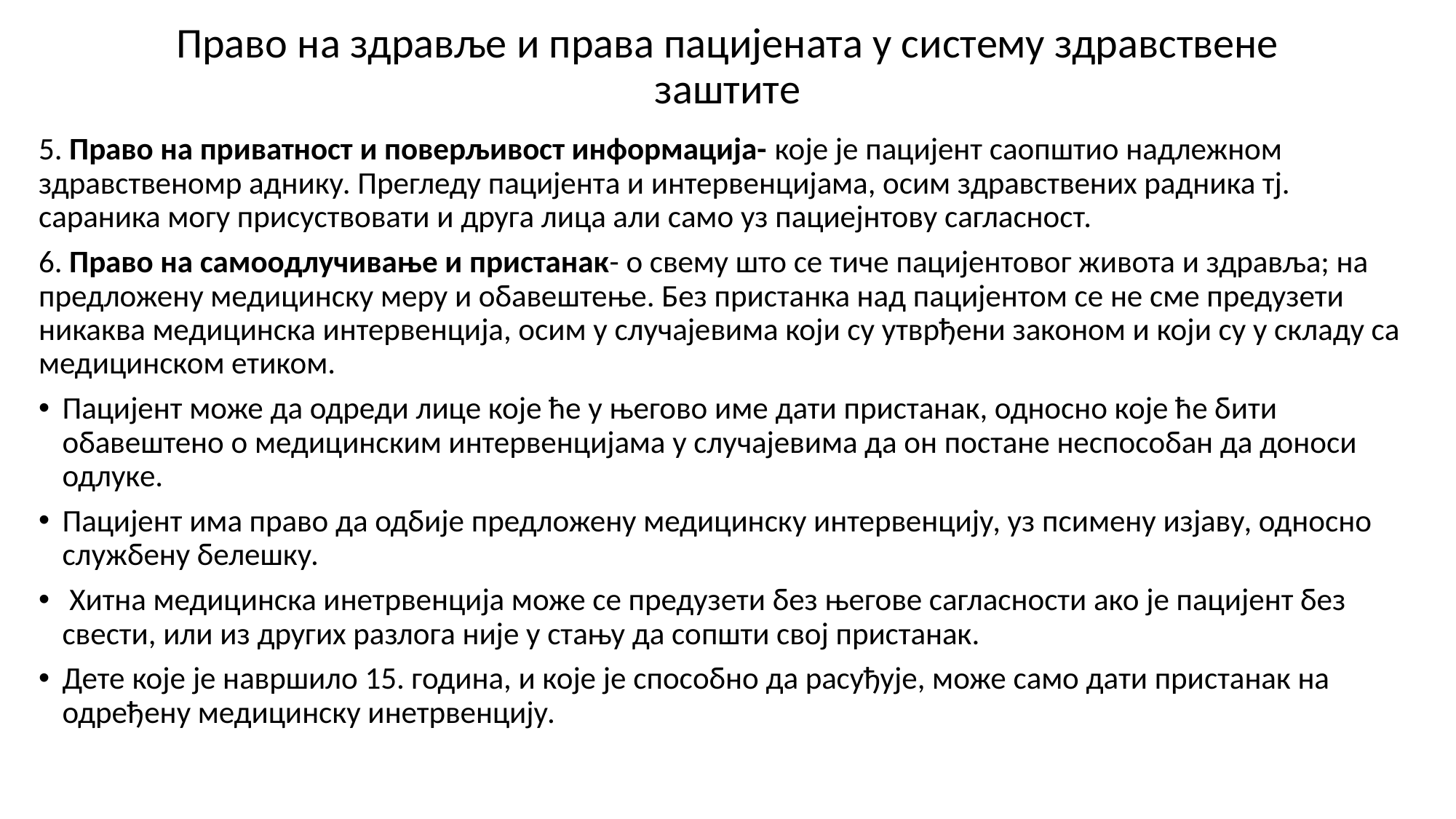

# Право на здравље и права пацијената у систему здравствене заштите
5. Право на приватност и поверљивост информација- које је пацијент саопштио надлежном здравственомр аднику. Прегледу пацијента и интервенцијама, осим здравствених радника тј. сараника могу присуствовати и друга лица али само уз пациејнтову сагласност.
6. Право на самоодлучивање и пристанак- о свему што се тиче пацијентовог живота и здравља; на предложену медицинску меру и обавештење. Без пристанка над пацијентом се не сме предузети никаква медицинска интервенција, осим у случајевима који су утврђени законом и који су у складу са медицинском етиком.
Пацијент може да одреди лице које ће у његово име дати пристанак, односно које ће бити обавештено о медицинским интервенцијама у случајевима да он постане неспособан да доноси одлуке.
Пацијент има право да одбије предложену медицинску интервенцију, уз псимену изјаву, односно службену белешку.
 Хитна медицинска инетрвенција може се предузети без његове сагласности ако је пацијент без свести, или из других разлога није у стању да сопшти свој пристанак.
Дете које је навршило 15. година, и које је способно да расуђује, може само дати пристанак на одређену медицинску инетрвенцију.